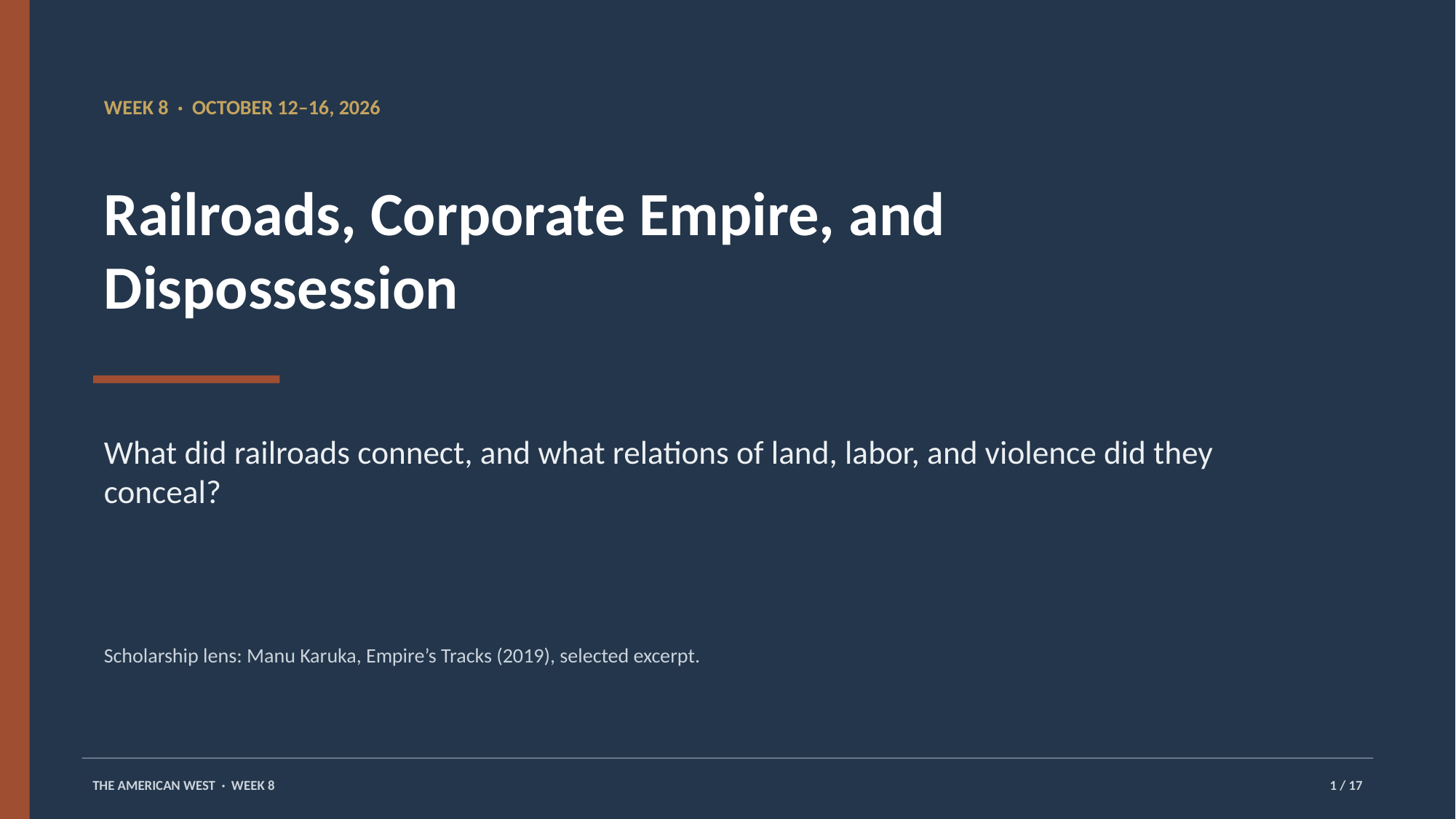

WEEK 8  ·  OCTOBER 12–16, 2026
Railroads, Corporate Empire, and Dispossession

What did railroads connect, and what relations of land, labor, and violence did they conceal?
Scholarship lens: Manu Karuka, Empire’s Tracks (2019), selected excerpt.

THE AMERICAN WEST  ·  WEEK 8
1 / 17